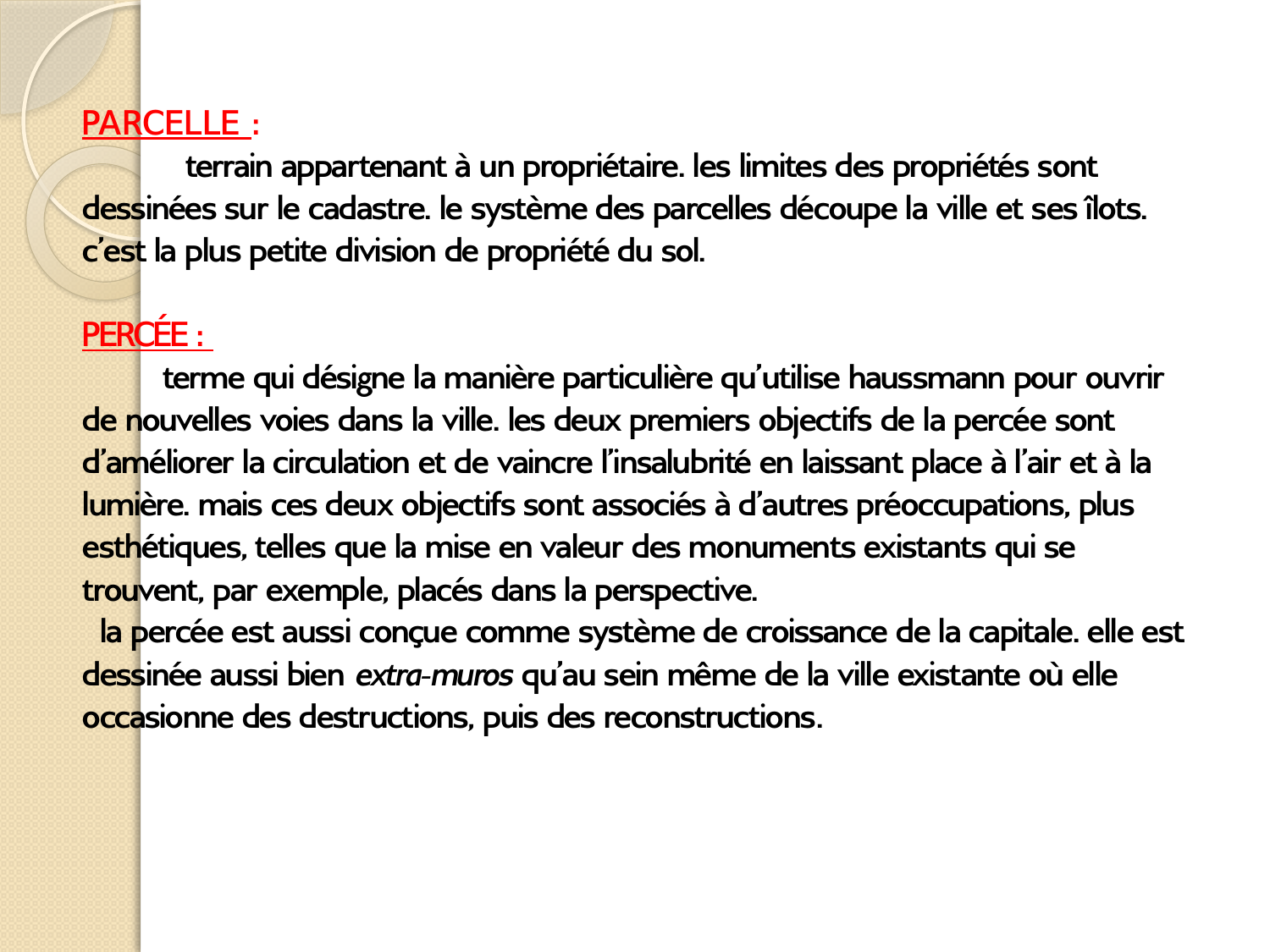

# Parcelle : terrain appartenant à un propriétaire. les limites des propriétés sont dessinées sur le cadastre. le système des parcelles découpe la ville et ses îlots. c’est la plus petite division de propriété du sol. Percée : terme qui désigne la manière particulière qu’utilise haussmann pour ouvrir de nouvelles voies dans la ville. les deux premiers objectifs de la percée sont d’améliorer la circulation et de vaincre l’insalubrité en laissant place à l’air et à la lumière. mais ces deux objectifs sont associés à d’autres préoccupations, plus esthétiques, telles que la mise en valeur des monuments existants qui se trouvent, par exemple, placés dans la perspective. la percée est aussi conçue comme système de croissance de la capitale. elle est dessinée aussi bien extra-muros qu’au sein même de la ville existante où elle occasionne des destructions, puis des reconstructions.